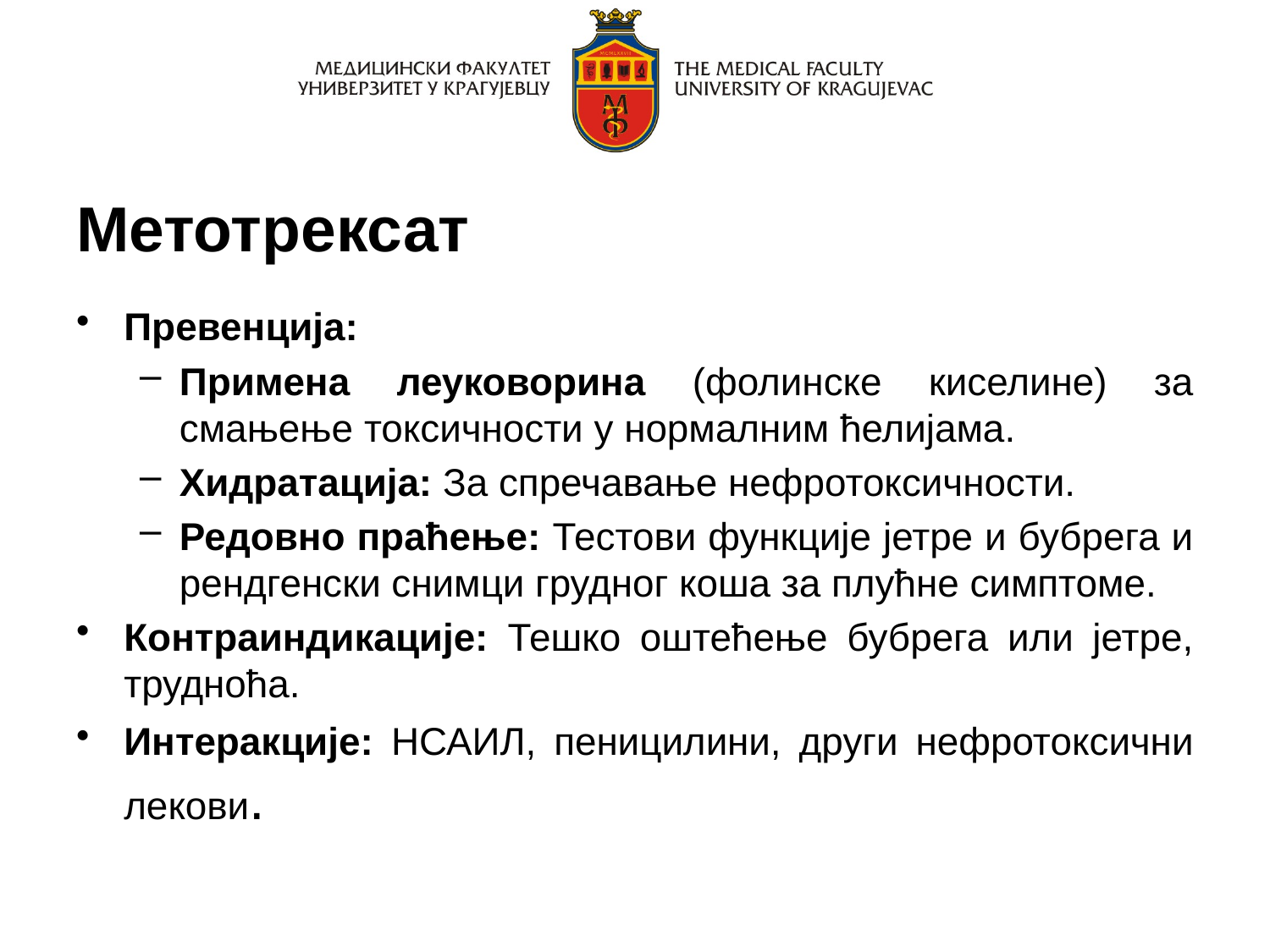

# Метотрексат
Превенција:
Примена леуковорина (фолинске киселине) за смањење токсичности у нормалним ћелијама.
Хидратација: За спречавање нефротоксичности.
Редовно праћење: Тестови функције јетре и бубрега и рендгенски снимци грудног коша за плућне симптоме.
Контраиндикације: Тешко оштећење бубрега или јетре, трудноћа.
Интеракције: НСАИЛ, пеницилини, други нефротоксични лекови.